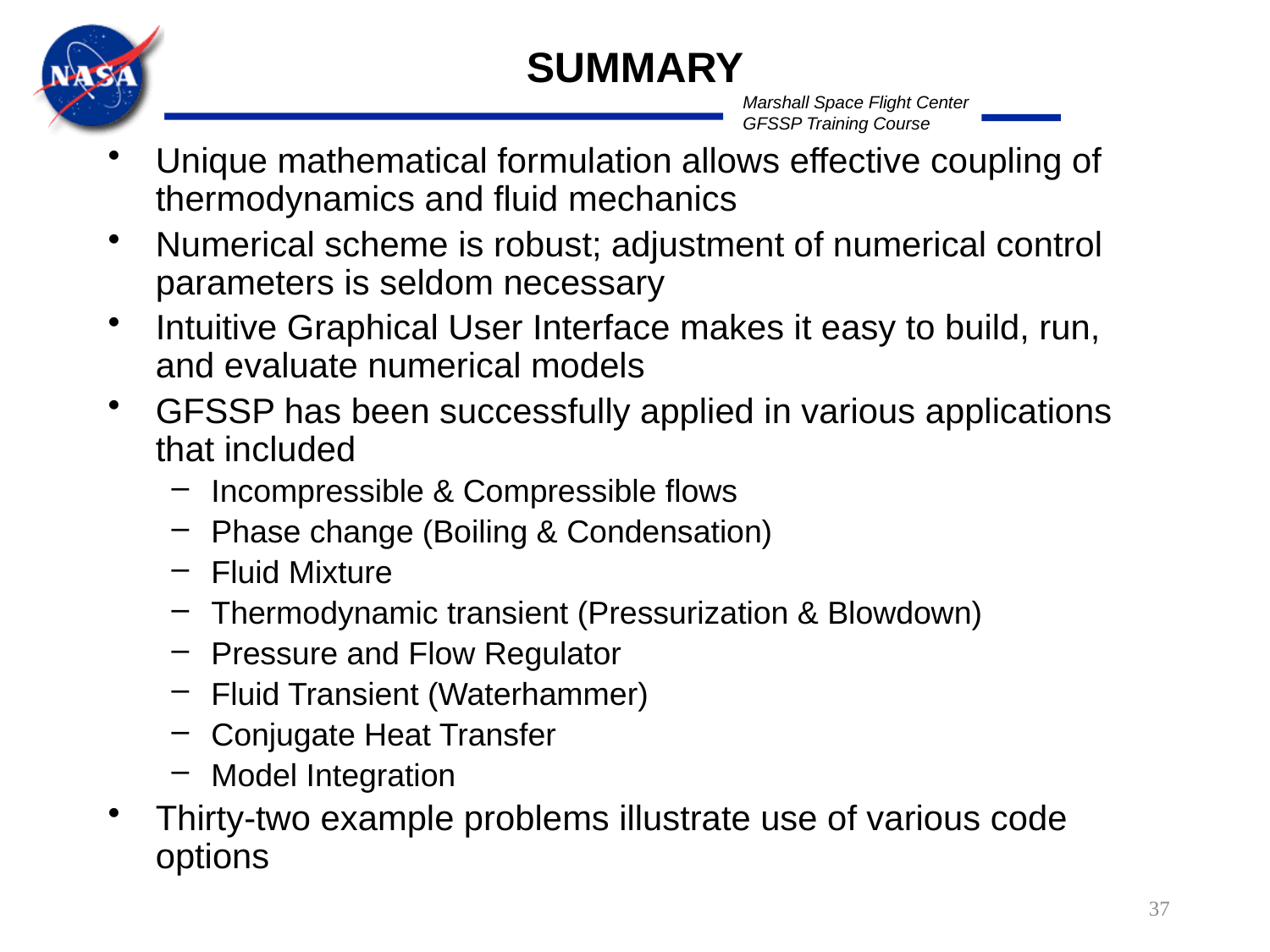

# SUMMARY
Unique mathematical formulation allows effective coupling of thermodynamics and fluid mechanics
Numerical scheme is robust; adjustment of numerical control parameters is seldom necessary
Intuitive Graphical User Interface makes it easy to build, run, and evaluate numerical models
GFSSP has been successfully applied in various applications that included
Incompressible & Compressible flows
Phase change (Boiling & Condensation)
Fluid Mixture
Thermodynamic transient (Pressurization & Blowdown)
Pressure and Flow Regulator
Fluid Transient (Waterhammer)
Conjugate Heat Transfer
Model Integration
Thirty-two example problems illustrate use of various code options
37